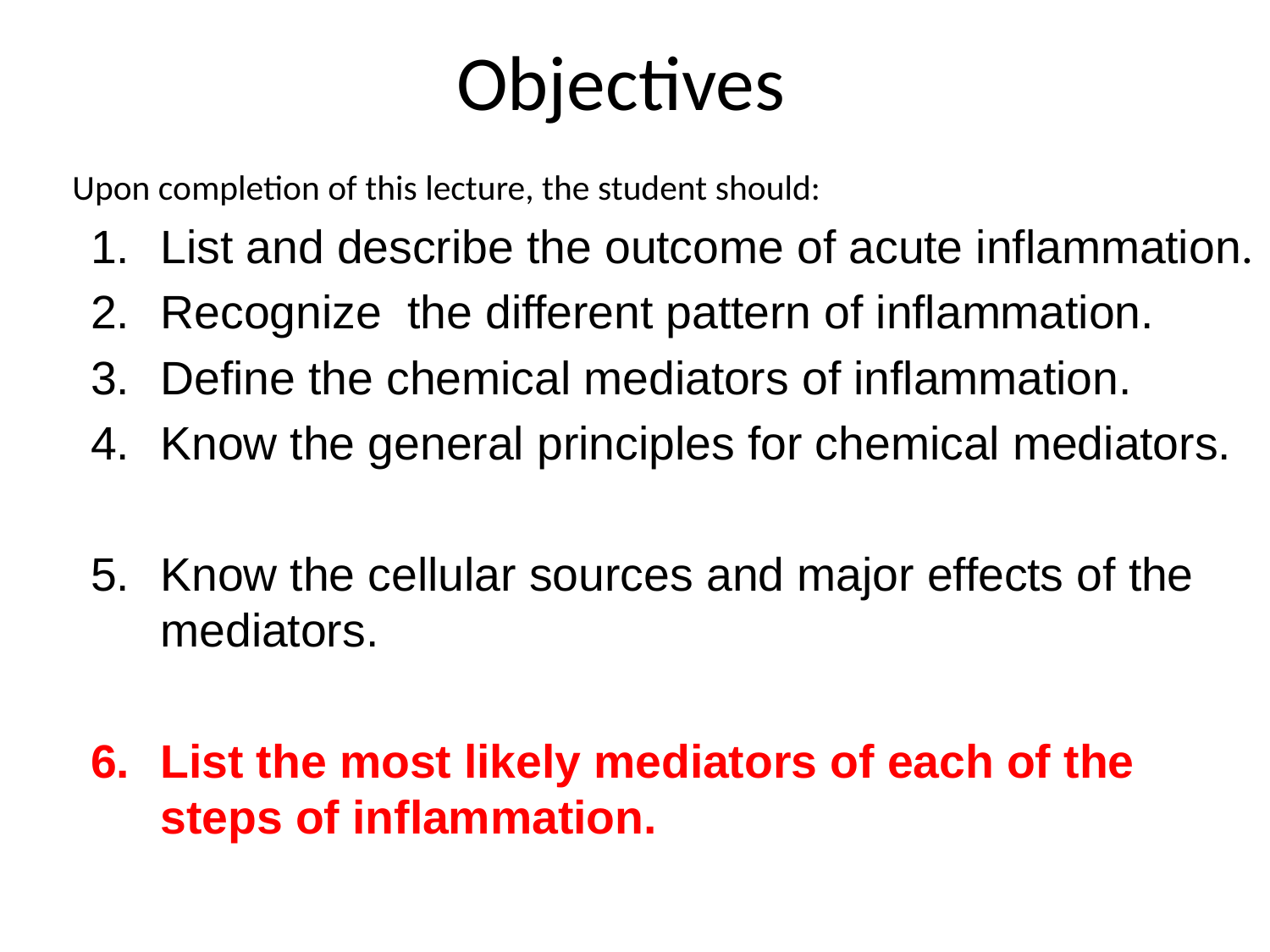

# Objectives
Upon completion of this lecture, the student should:
List and describe the outcome of acute inflammation.
Recognize  the different pattern of inflammation.
Define the chemical mediators of inflammation.
Know the general principles for chemical mediators.

Know the cellular sources and major effects of the mediators.

List the most likely mediators of each of the steps of inflammation.